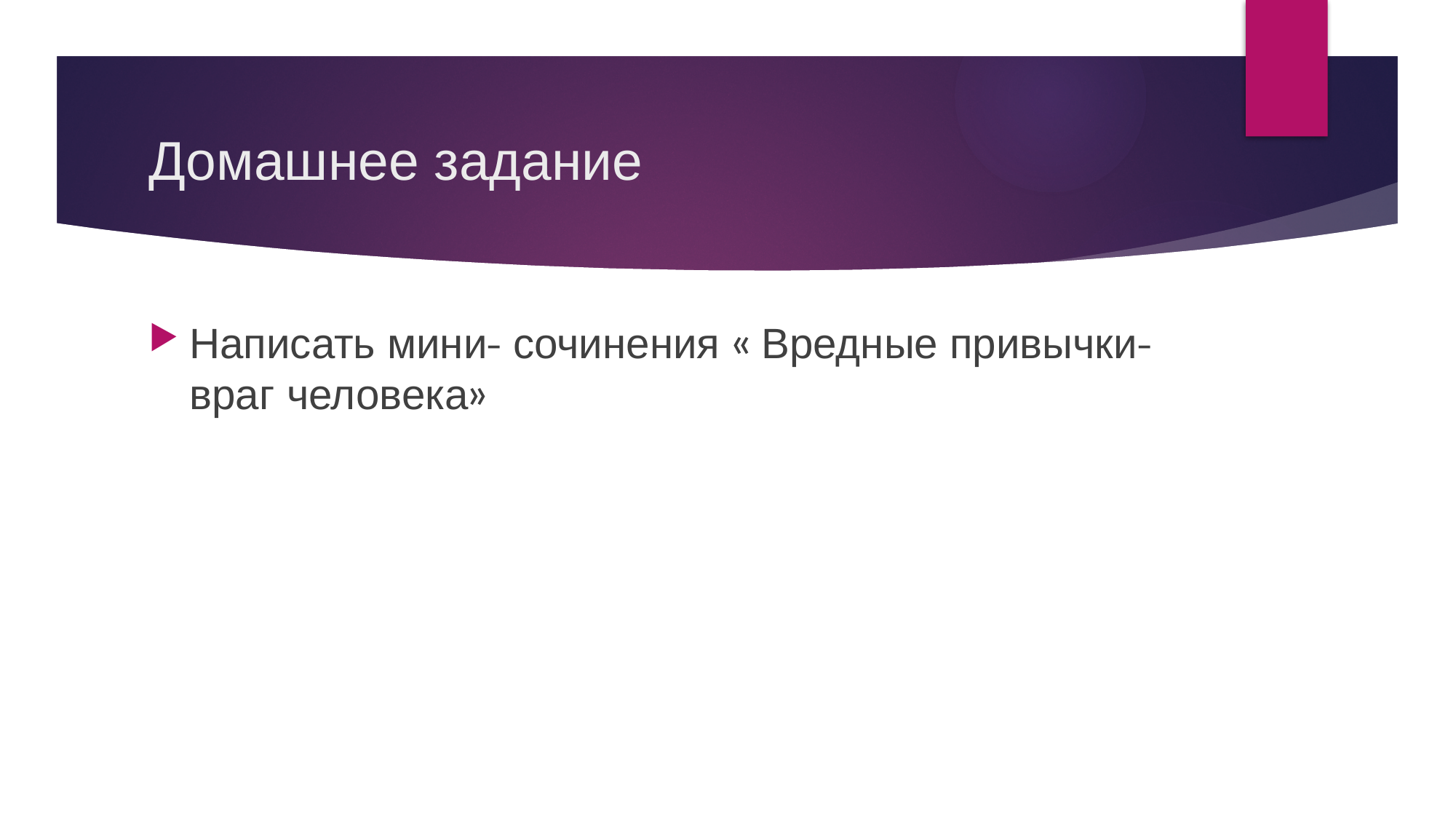

# Домашнее задание
Написать мини- сочинения « Вредные привычки- враг человека»